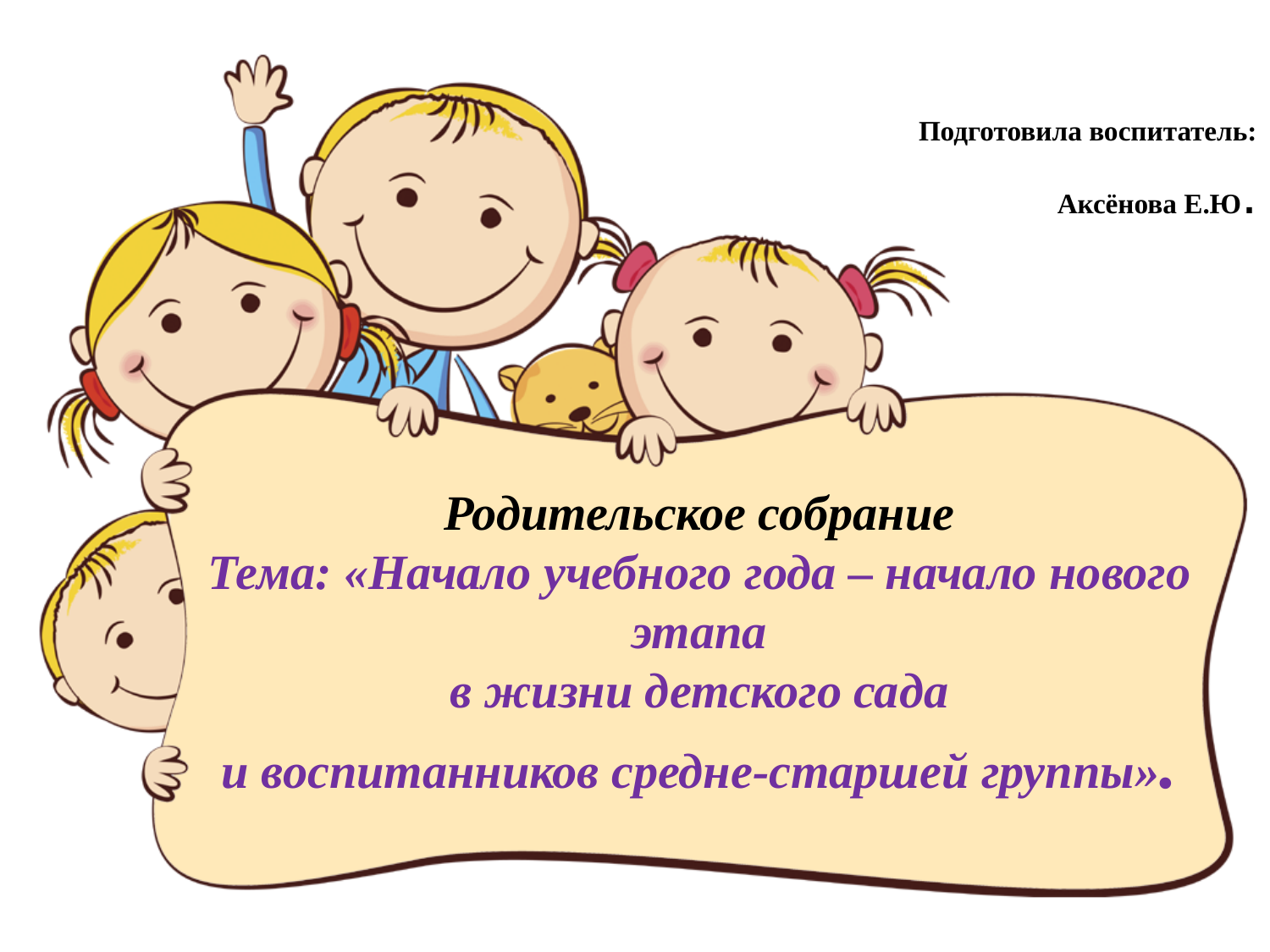

Подготовила воспитатель:
Аксёнова Е.Ю.
# Родительское собрание Тема: «Начало учебного года – начало нового этапа в жизни детского сада и воспитанников средне-старшей группы».